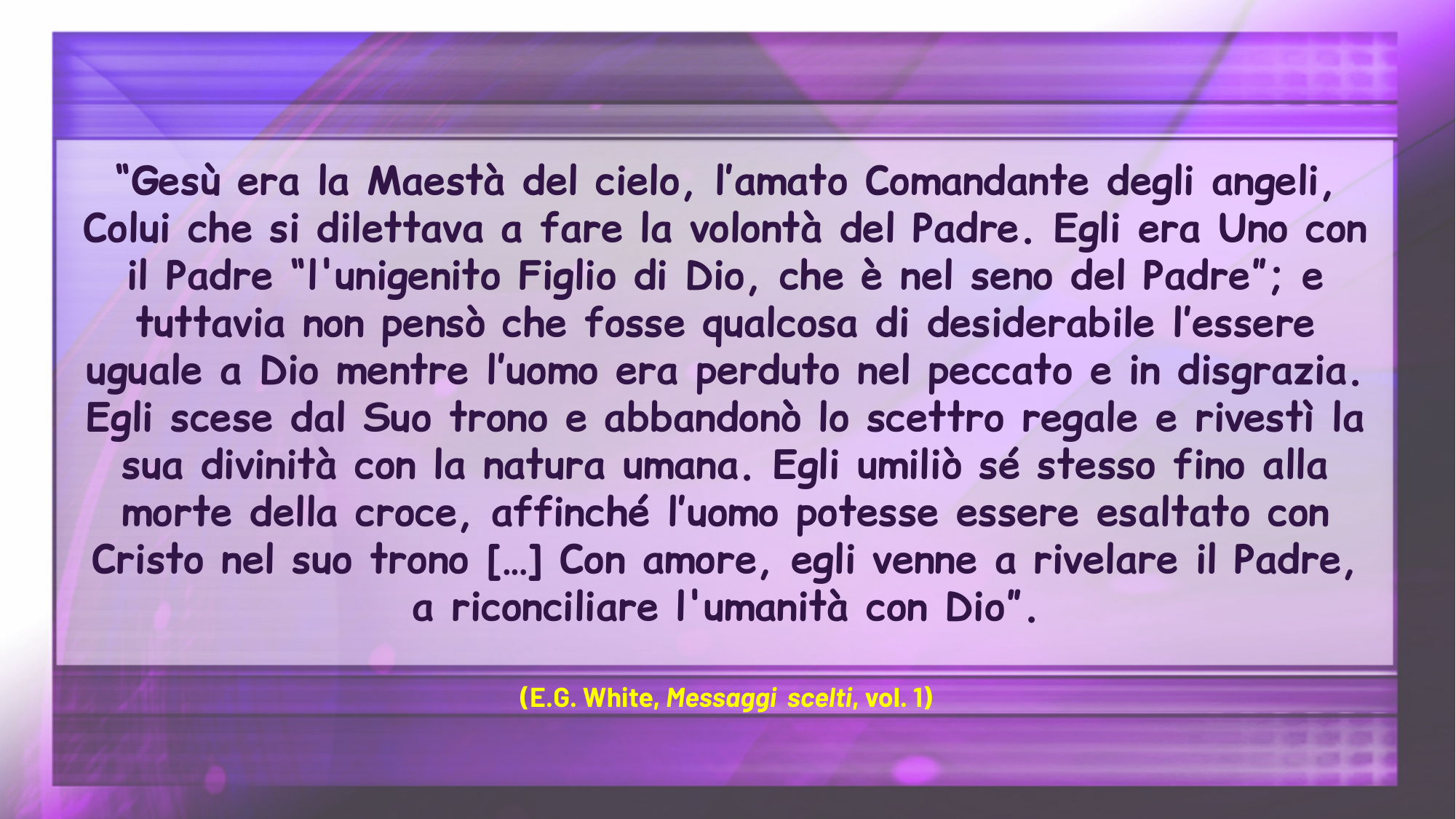

“Gesù era la Maestà del cielo, l’amato Comandante degli angeli, Colui che si dilettava a fare la volontà del Padre. Egli era Uno con il Padre “l'unigenito Figlio di Dio, che è nel seno del Padre”; e tuttavia non pensò che fosse qualcosa di desiderabile l’essere uguale a Dio mentre l’uomo era perduto nel peccato e in disgrazia. Egli scese dal Suo trono e abbandonò lo scettro regale e rivestì la sua divinità con la natura umana. Egli umiliò sé stesso fino alla morte della croce, affinché l’uomo potesse essere esaltato con Cristo nel suo trono […] Con amore, egli venne a rivelare il Padre, a riconciliare l'umanità con Dio”.
(E.G. White, Messaggi  scelti, vol. 1)